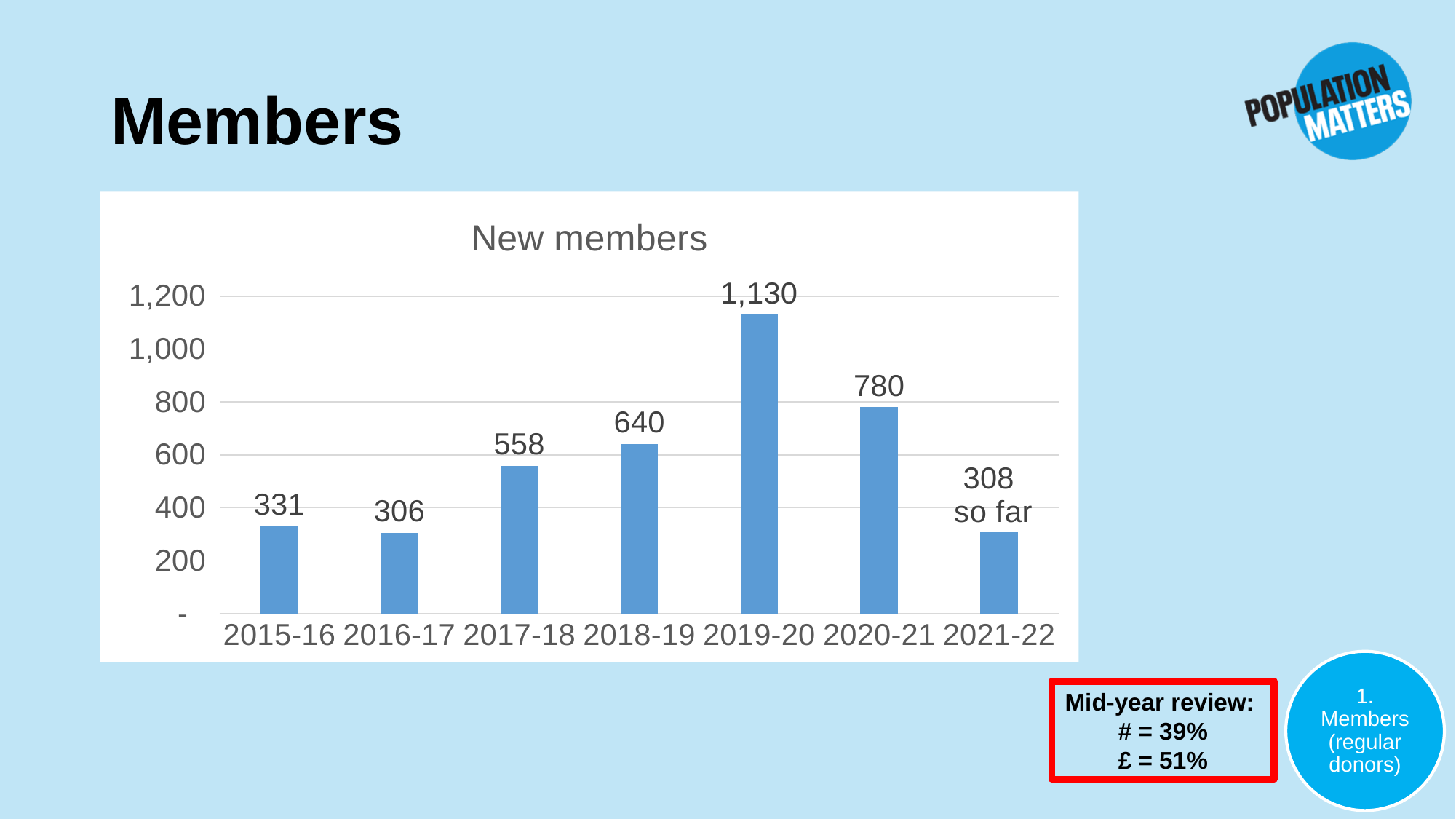

# Members

### Chart:

| Category | New members |
|---|---|
| 2015-16 | 331.0 |
| 2016-17 | 306.0 |
| 2017-18 | 558.0 |
| 2018-19 | 640.0 |
| 2019-20 | 1130.0 |
| 2020-21 | 780.0 |
| 2021-22  | 308.0 |
1. Members (regular donors)
Mid-year review:
# = 39%
£ = 51%